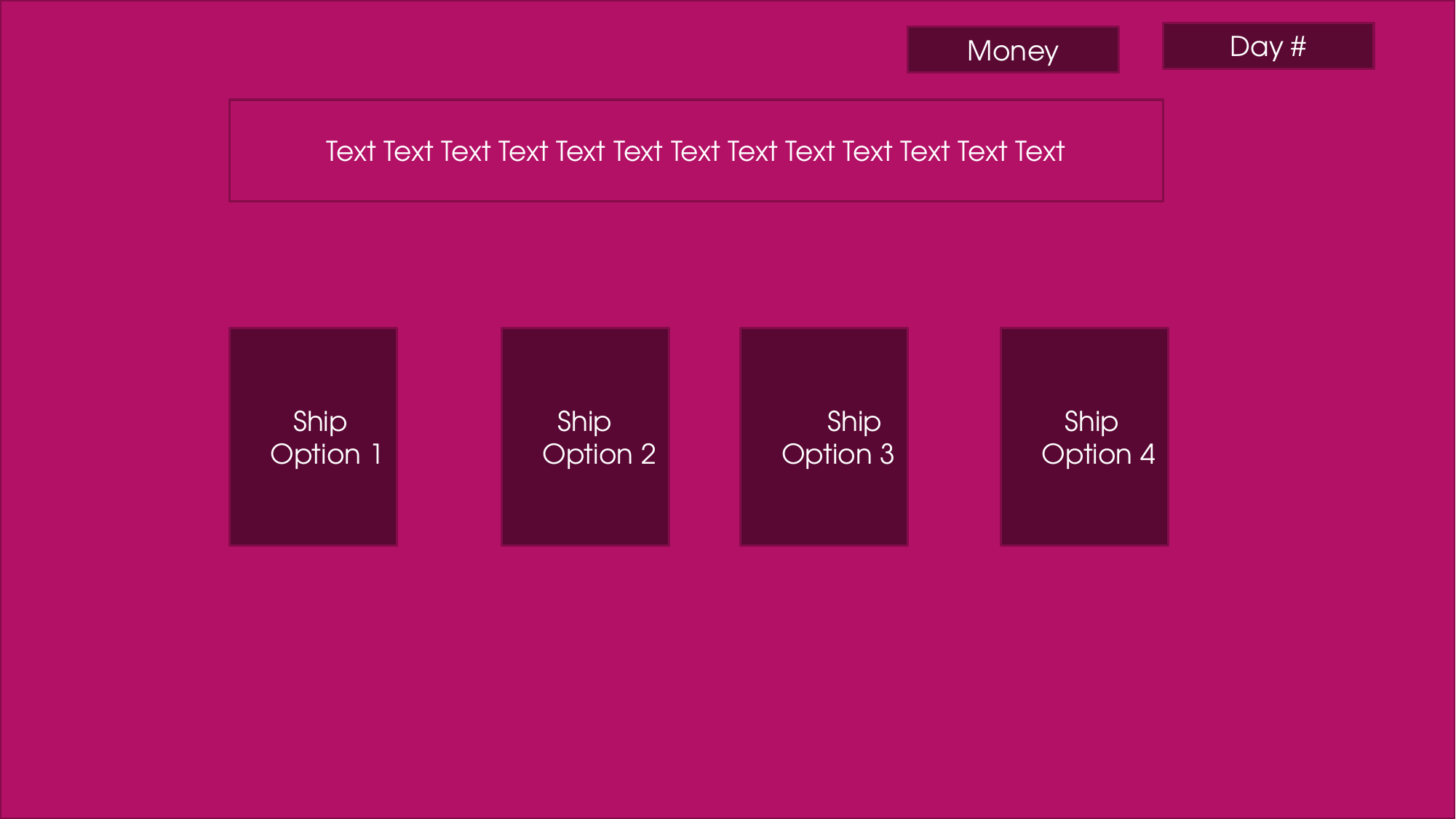

Day #
Money
Text Text Text Text Text Text Text Text Text Text Text Text Text
       Ship         Option 1
      Ship          Option 2
          Ship      Option 3
       Ship         Option 4